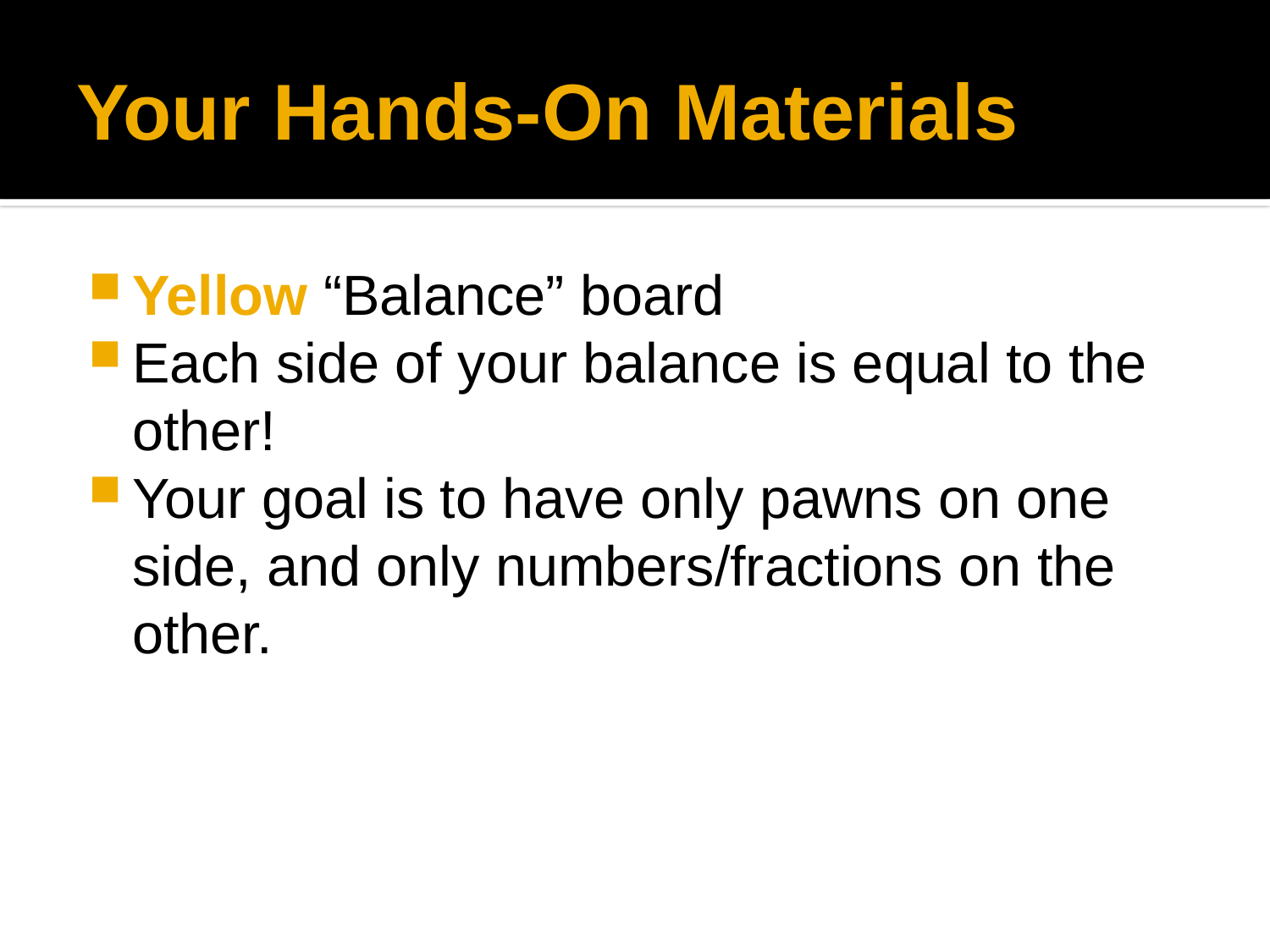

# Your Hands-On Materials
Yellow “Balance” board
Each side of your balance is equal to the other!
Your goal is to have only pawns on one side, and only numbers/fractions on the other.